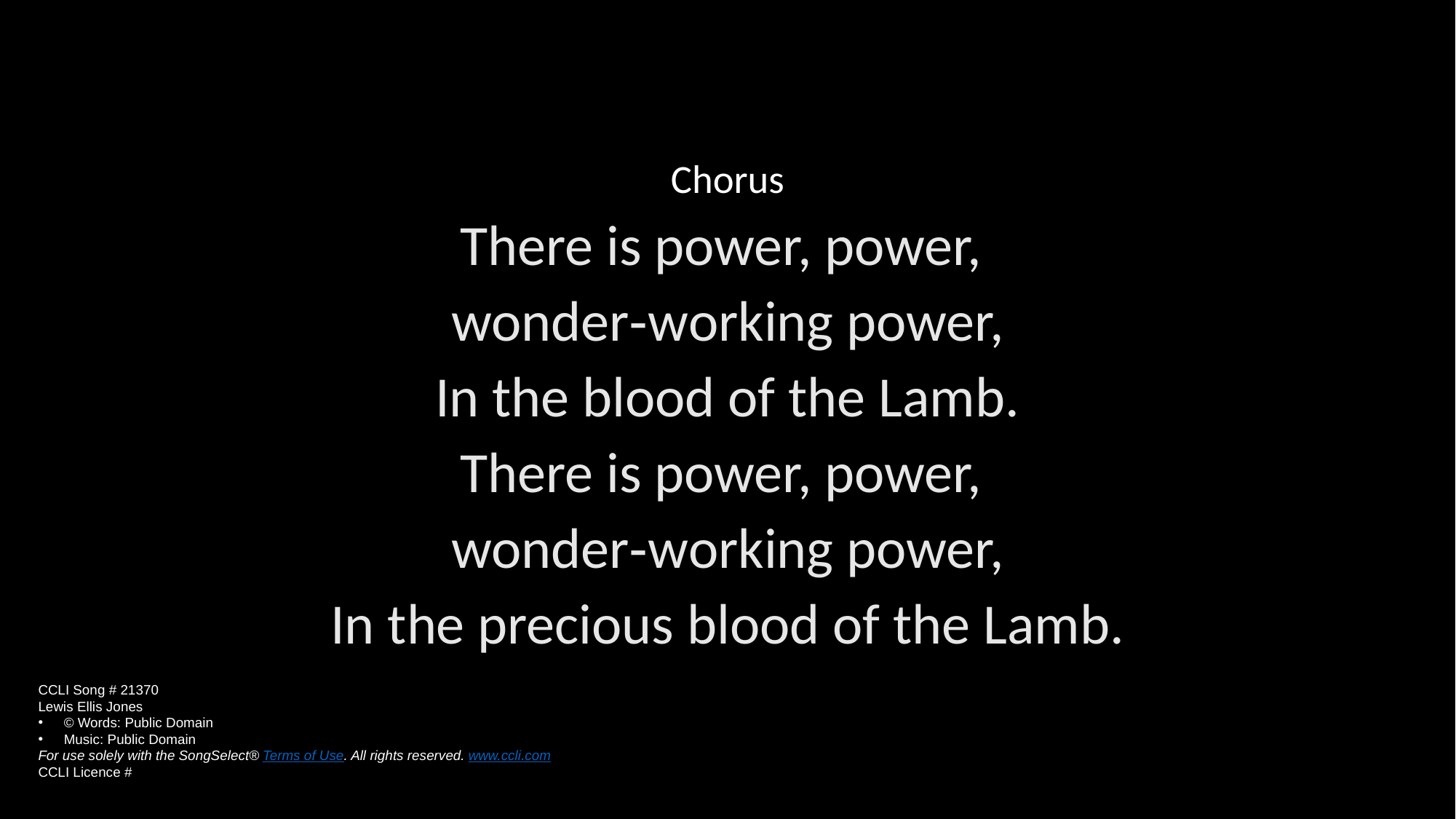

Chorus
There is power, power,
wonder‑working power,
In the blood of the Lamb.
There is power, power,
wonder‑working power,
In the precious blood of the Lamb.
CCLI Song # 21370
Lewis Ellis Jones
© Words: Public Domain
Music: Public Domain
For use solely with the SongSelect® Terms of Use. All rights reserved. www.ccli.com
CCLI Licence #